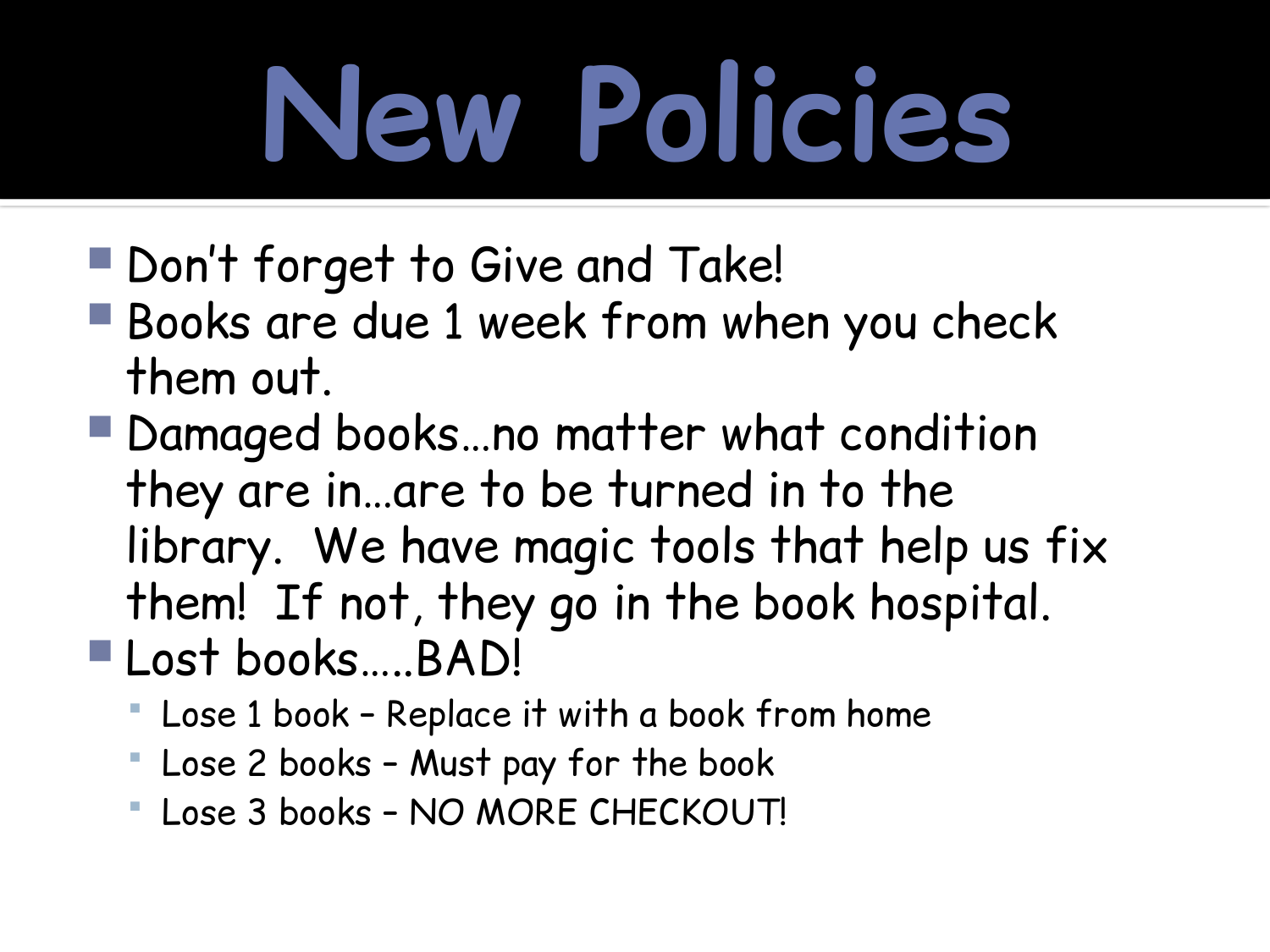

# New Policies
Don’t forget to Give and Take!
Books are due 1 week from when you check them out.
Damaged books…no matter what condition they are in…are to be turned in to the library.  We have magic tools that help us fix them!  If not, they go in the book hospital.
Lost books…..BAD!
Lose 1 book – Replace it with a book from home
Lose 2 books – Must pay for the book
Lose 3 books – NO MORE CHECKOUT!